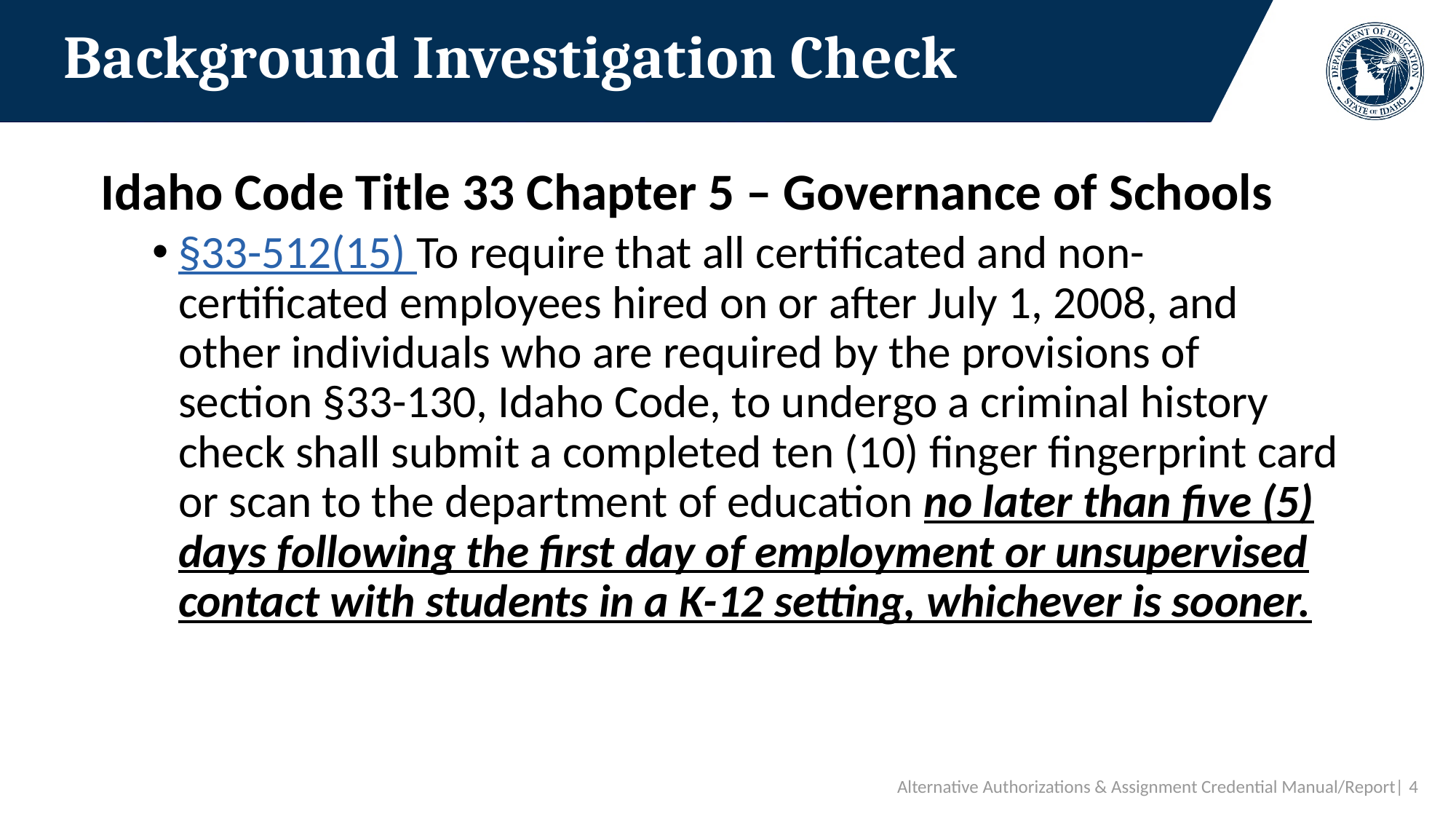

# Background Investigation Check
Idaho Code Title 33 Chapter 5 – Governance of Schools
§33-512(15) To require that all certificated and non-certificated employees hired on or after July 1, 2008, and other individuals who are required by the provisions of section §33-130, Idaho Code, to undergo a criminal history check shall submit a completed ten (10) finger fingerprint card or scan to the department of education no later than five (5) days following the first day of employment or unsupervised contact with students in a K-12 setting, whichever is sooner.

Alternative Authorizations & Assignment Credential Manual/Report| 4